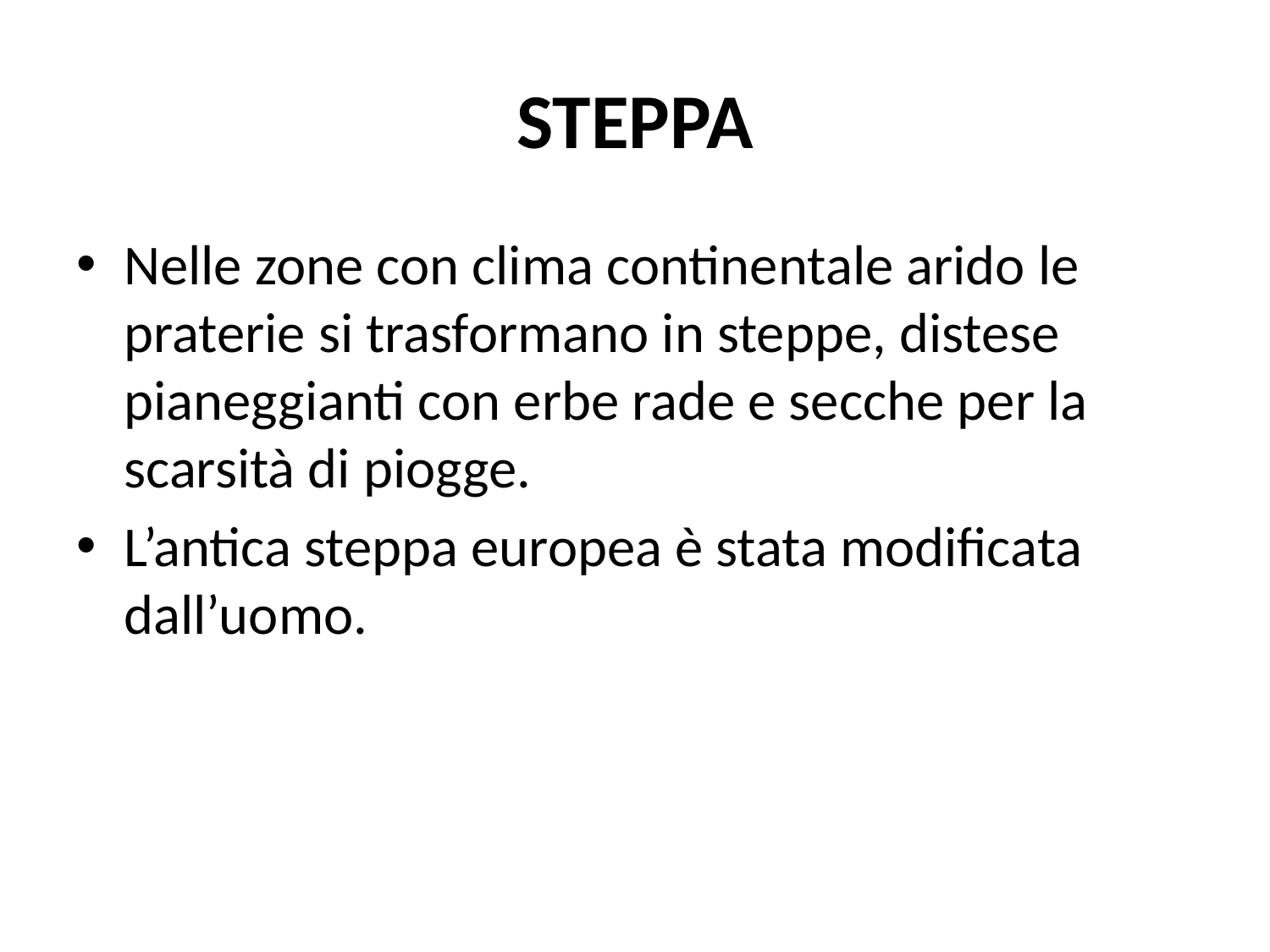

# STEPPA
Nelle zone con clima continentale arido le praterie si trasformano in steppe, distese pianeggianti con erbe rade e secche per la scarsità di piogge.
L’antica steppa europea è stata modificata dall’uomo.